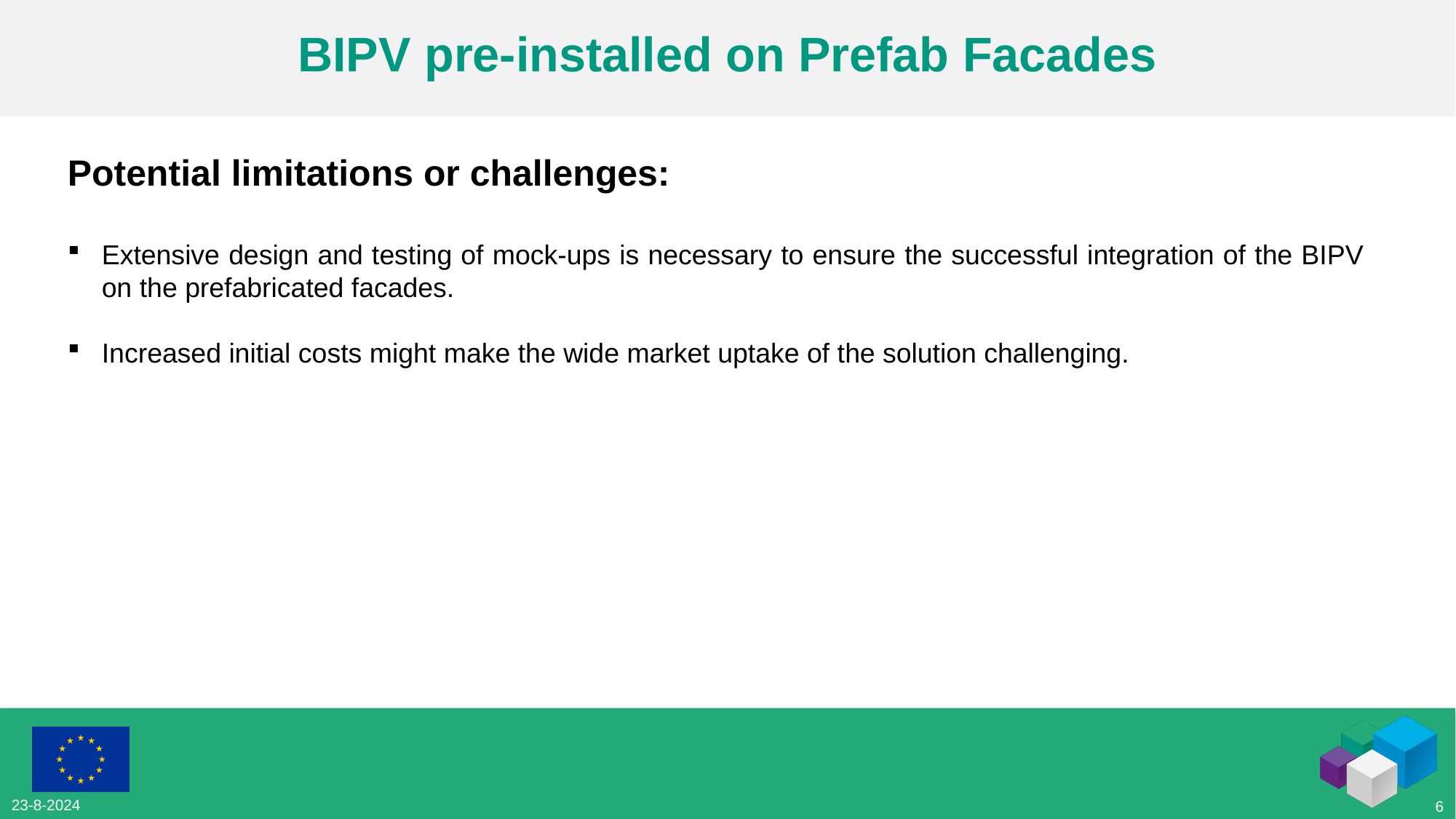

# BIPV pre-installed on Prefab Facades
Potential limitations or challenges:

Extensive design and testing of mock-ups is necessary to ensure the successful integration of the BIPV on the prefabricated facades.

Increased initial costs might make the wide market uptake of the solution challenging.